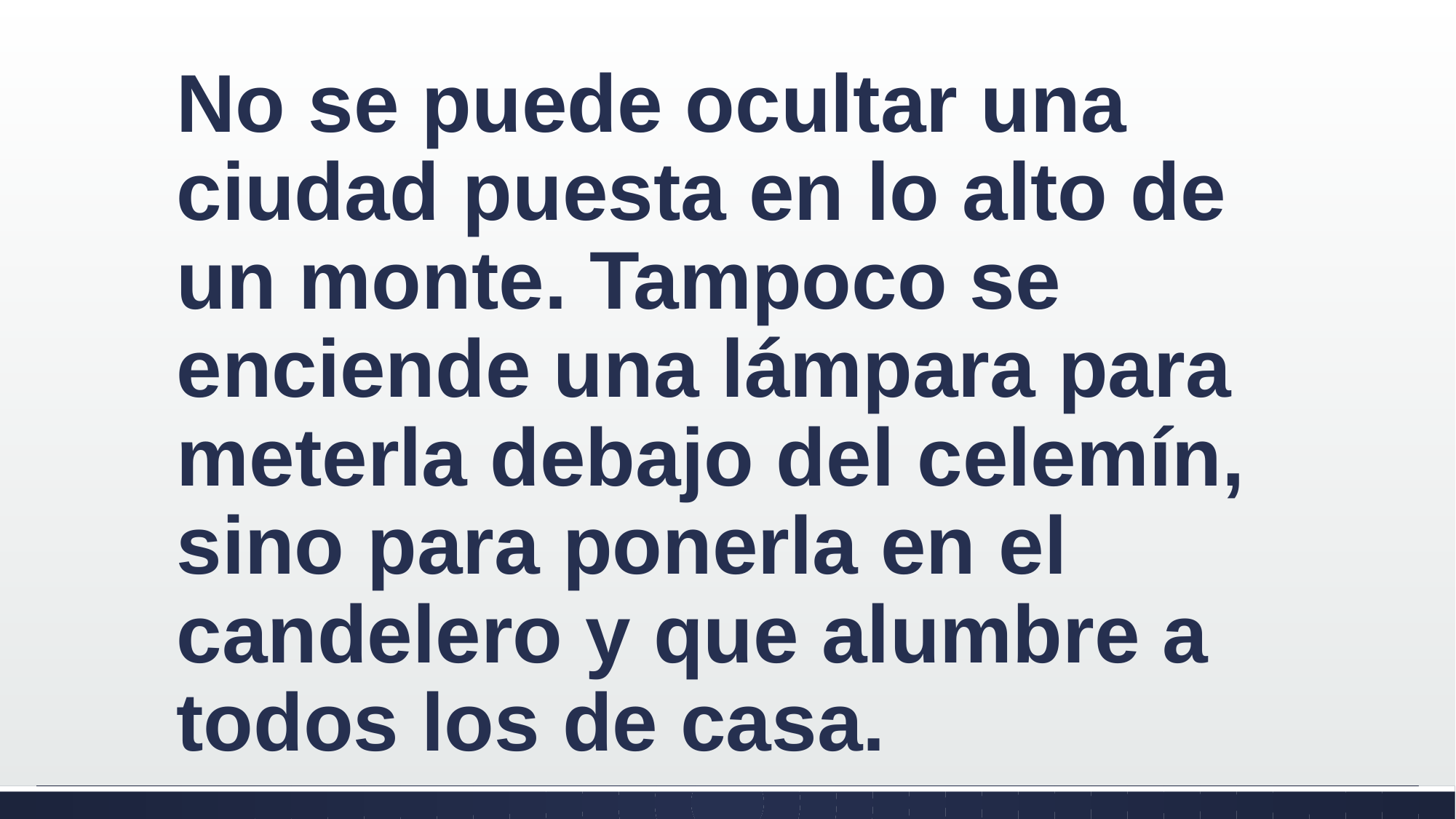

#
No se puede ocultar una ciudad puesta en lo alto de un monte. Tampoco se enciende una lámpara para meterla debajo del celemín, sino para ponerla en el candelero y que alumbre a todos los de casa.